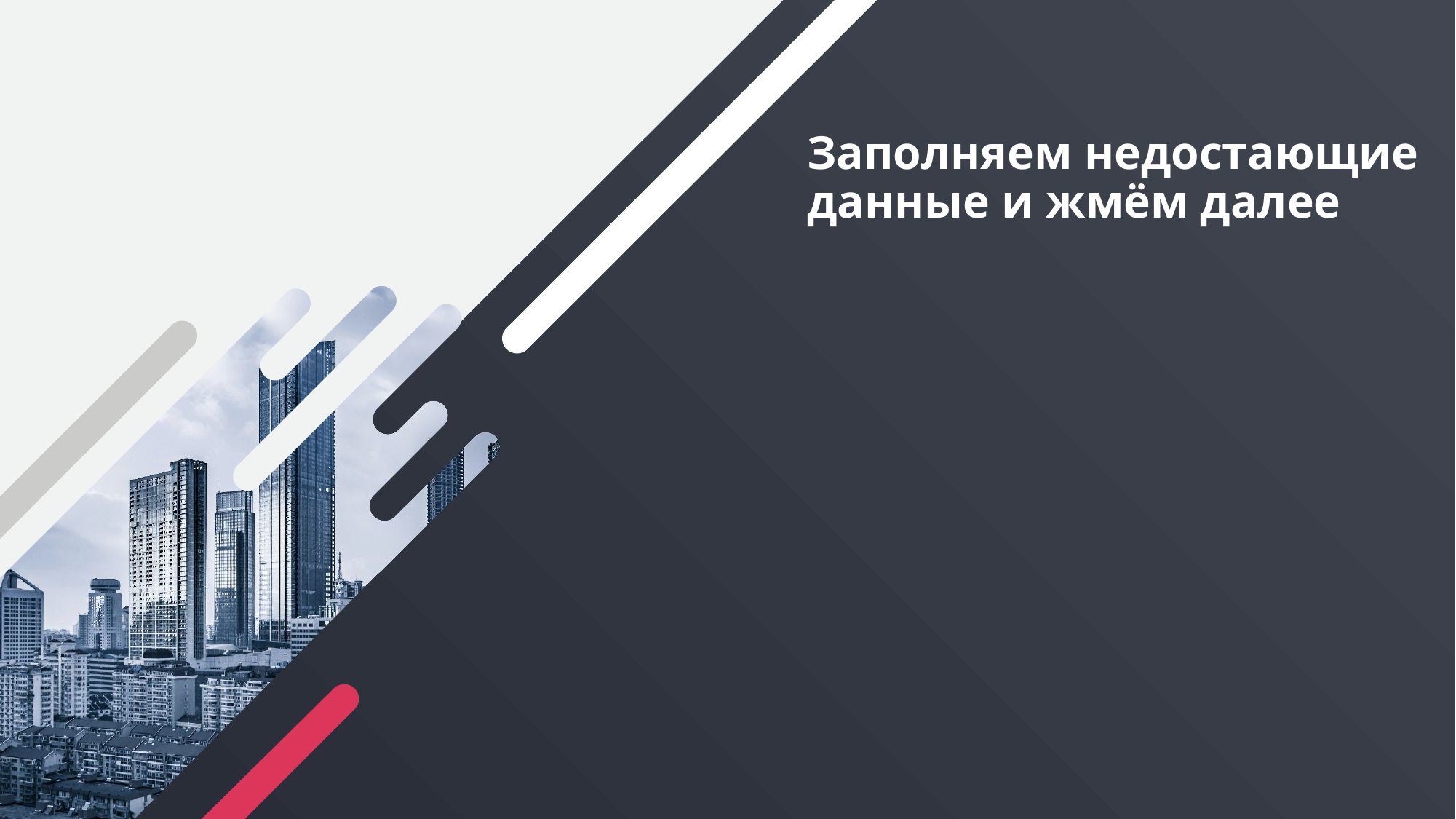

# Заполняем недостающие данные и жмём далее